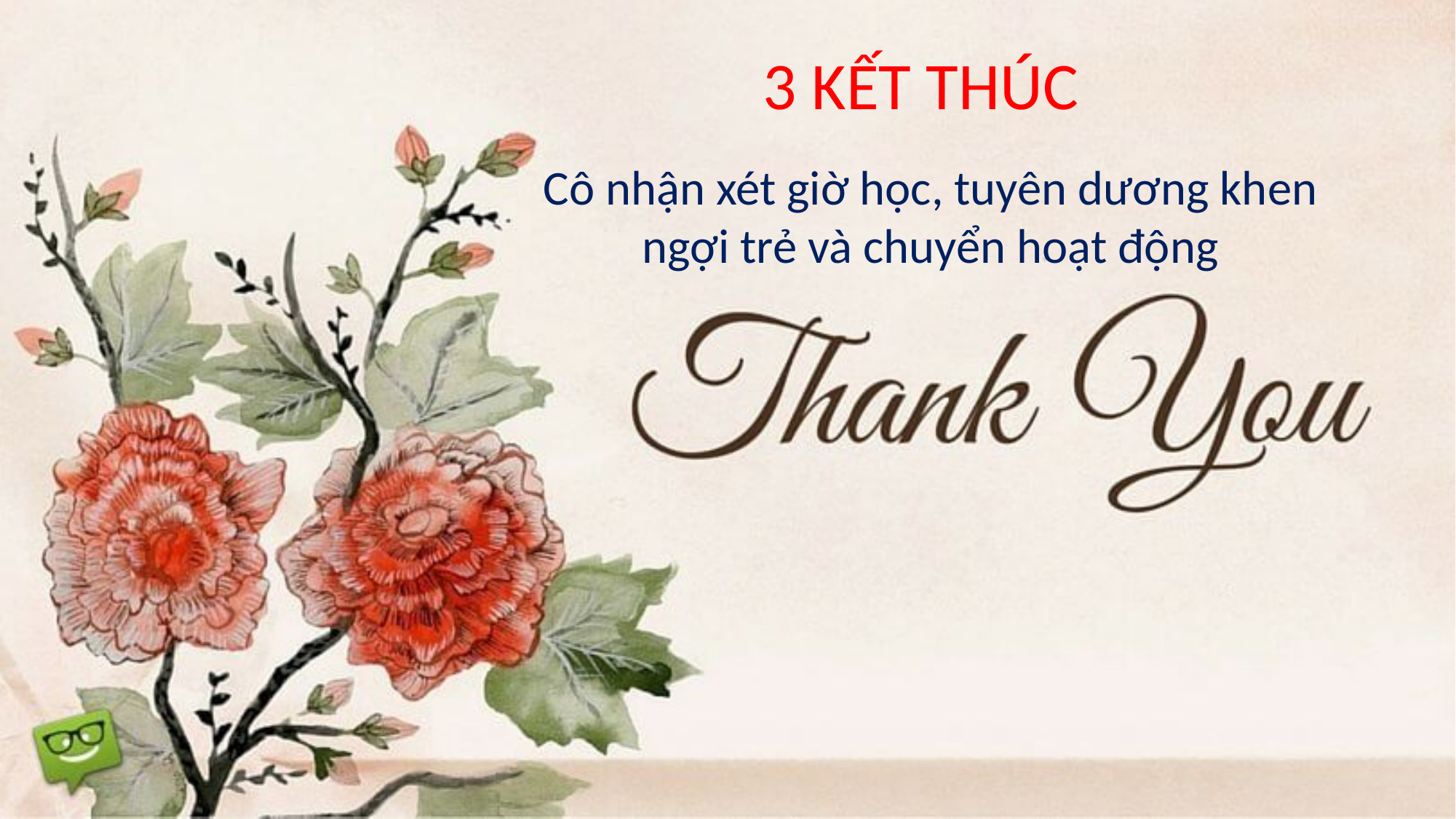

# 3 KẾT THÚC
Cô nhận xét giờ học, tuyên dương khen ngợi trẻ và chuyển hoạt động